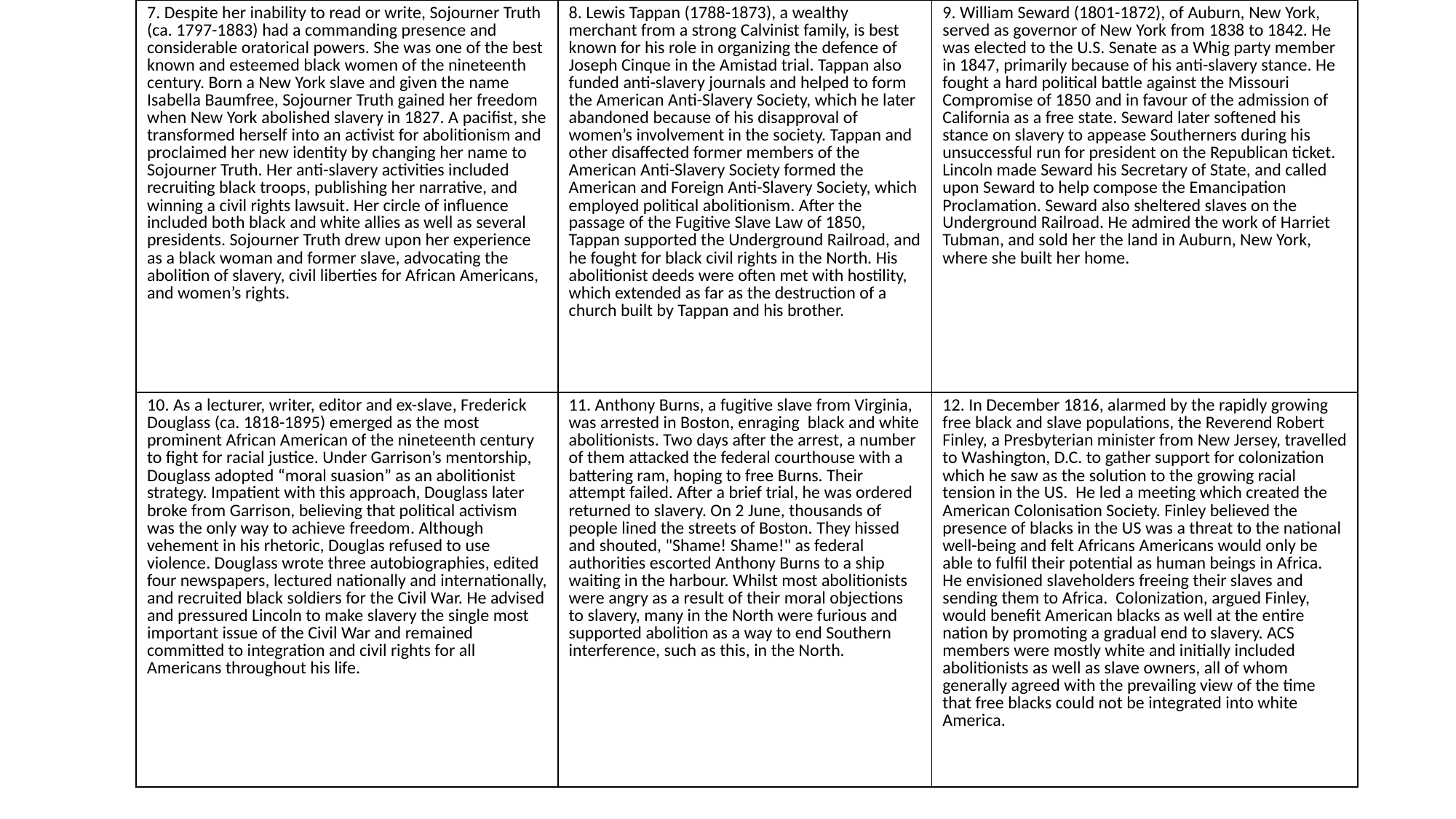

| 7. Despite her inability to read or write, Sojourner Truth (ca. 1797-1883) had a commanding presence and considerable oratorical powers. She was one of the best known and esteemed black women of the nineteenth century. Born a New York slave and given the name Isabella Baumfree, Sojourner Truth gained her freedom when New York abolished slavery in 1827. A pacifist, she transformed herself into an activist for abolitionism and proclaimed her new identity by changing her name to Sojourner Truth. Her anti-slavery activities included recruiting black troops, publishing her narrative, and winning a civil rights lawsuit. Her circle of influence included both black and white allies as well as several presidents. Sojourner Truth drew upon her experience as a black woman and former slave, advocating the abolition of slavery, civil liberties for African Americans, and women’s rights. | 8. Lewis Tappan (1788-1873), a wealthy merchant from a strong Calvinist family, is best known for his role in organizing the defence of Joseph Cinque in the Amistad trial. Tappan also funded anti-slavery journals and helped to form the American Anti-Slavery Society, which he later abandoned because of his disapproval of women’s involvement in the society. Tappan and other disaffected former members of the American Anti-Slavery Society formed the American and Foreign Anti-Slavery Society, which employed political abolitionism. After the passage of the Fugitive Slave Law of 1850, Tappan supported the Underground Railroad, and he fought for black civil rights in the North. His abolitionist deeds were often met with hostility, which extended as far as the destruction of a church built by Tappan and his brother. | 9. William Seward (1801-1872), of Auburn, New York, served as governor of New York from 1838 to 1842. He was elected to the U.S. Senate as a Whig party member in 1847, primarily because of his anti-slavery stance. He fought a hard political battle against the Missouri Compromise of 1850 and in favour of the admission of California as a free state. Seward later softened his stance on slavery to appease Southerners during his unsuccessful run for president on the Republican ticket. Lincoln made Seward his Secretary of State, and called upon Seward to help compose the Emancipation Proclamation. Seward also sheltered slaves on the Underground Railroad. He admired the work of Harriet Tubman, and sold her the land in Auburn, New York, where she built her home. |
| --- | --- | --- |
| 10. As a lecturer, writer, editor and ex-slave, Frederick Douglass (ca. 1818-1895) emerged as the most prominent African American of the nineteenth century to fight for racial justice. Under Garrison’s mentorship, Douglass adopted “moral suasion” as an abolitionist strategy. Impatient with this approach, Douglass later broke from Garrison, believing that political activism was the only way to achieve freedom. Although vehement in his rhetoric, Douglas refused to use violence. Douglass wrote three autobiographies, edited four newspapers, lectured nationally and internationally, and recruited black soldiers for the Civil War. He advised and pressured Lincoln to make slavery the single most important issue of the Civil War and remained committed to integration and civil rights for all Americans throughout his life. | 11. Anthony Burns, a fugitive slave from Virginia, was arrested in Boston, enraging black and white abolitionists. Two days after the arrest, a number of them attacked the federal courthouse with a battering ram, hoping to free Burns. Their attempt failed. After a brief trial, he was ordered returned to slavery. On 2 June, thousands of people lined the streets of Boston. They hissed and shouted, "Shame! Shame!" as federal authorities escorted Anthony Burns to a ship waiting in the harbour. Whilst most abolitionists were angry as a result of their moral objections to slavery, many in the North were furious and supported abolition as a way to end Southern interference, such as this, in the North. | 12. In December 1816, alarmed by the rapidly growing free black and slave populations, the Reverend Robert Finley, a Presbyterian minister from New Jersey, travelled to Washington, D.C. to gather support for colonization which he saw as the solution to the growing racial tension in the US. He led a meeting which created the American Colonisation Society. Finley believed the presence of blacks in the US was a threat to the national well-being and felt Africans Americans would only be able to fulfil their potential as human beings in Africa. He envisioned slaveholders freeing their slaves and sending them to Africa. Colonization, argued Finley, would benefit American blacks as well at the entire nation by promoting a gradual end to slavery. ACS members were mostly white and initially included abolitionists as well as slave owners, all of whom generally agreed with the prevailing view of the time that free blacks could not be integrated into white America. |